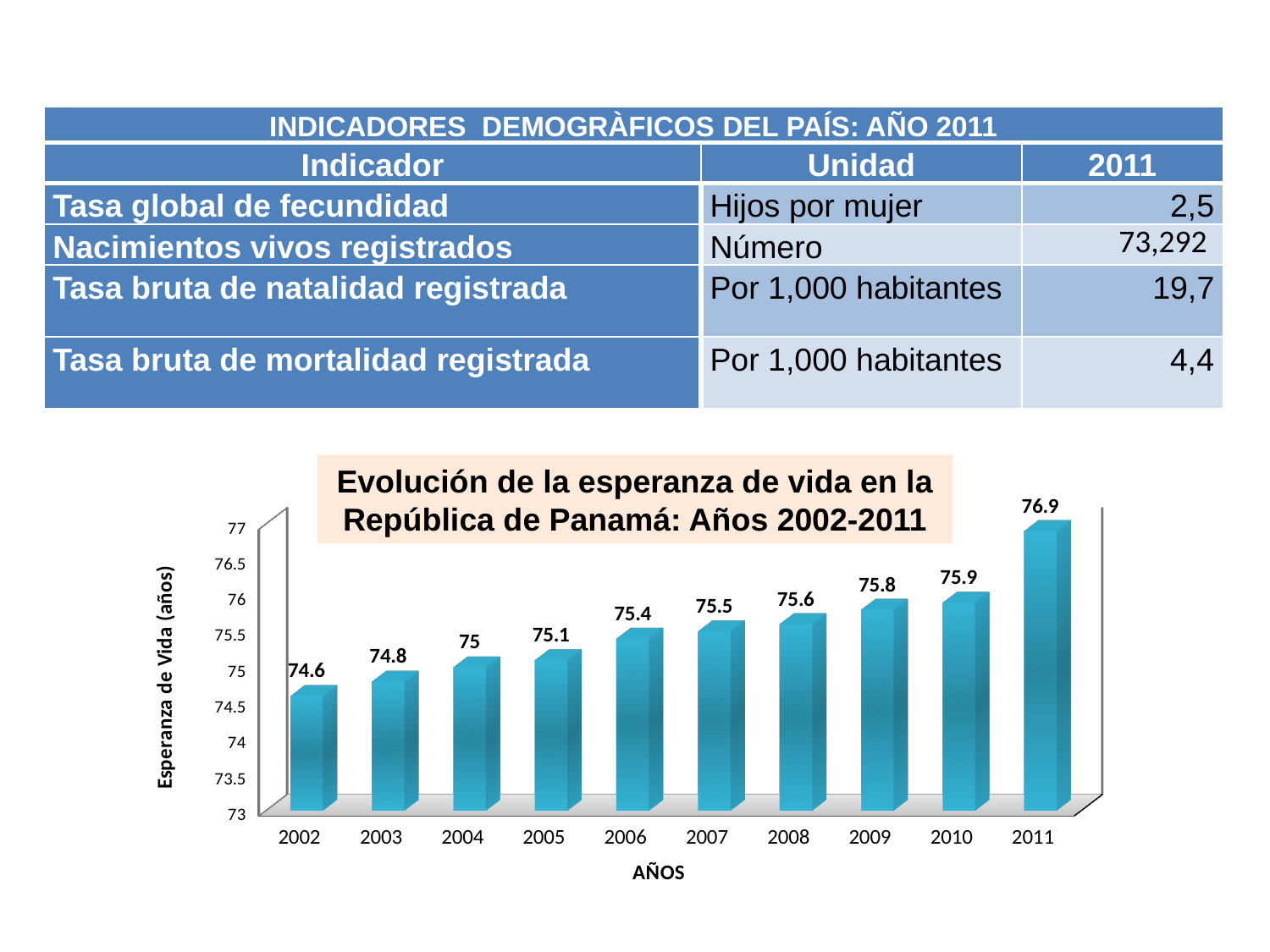

| INDICADORES DEMOGRÀFICOS DEL PAÍS: AÑO 2011 |  |  |
| --- | --- | --- |
| Indicador | Unidad | 2011 |
| Tasa global de fecundidad | Hijos por mujer | 2,5 |
| Nacimientos vivos registrados | Número | 73,292 |
| Tasa bruta de natalidad registrada | Por 1,000 habitantes | 19,7 |
| Tasa bruta de mortalidad registrada | Por 1,000 habitantes | 4,4 |
Evolución de la esperanza de vida en la República de Panamá: Años 2002-2011

[unsupported chart]